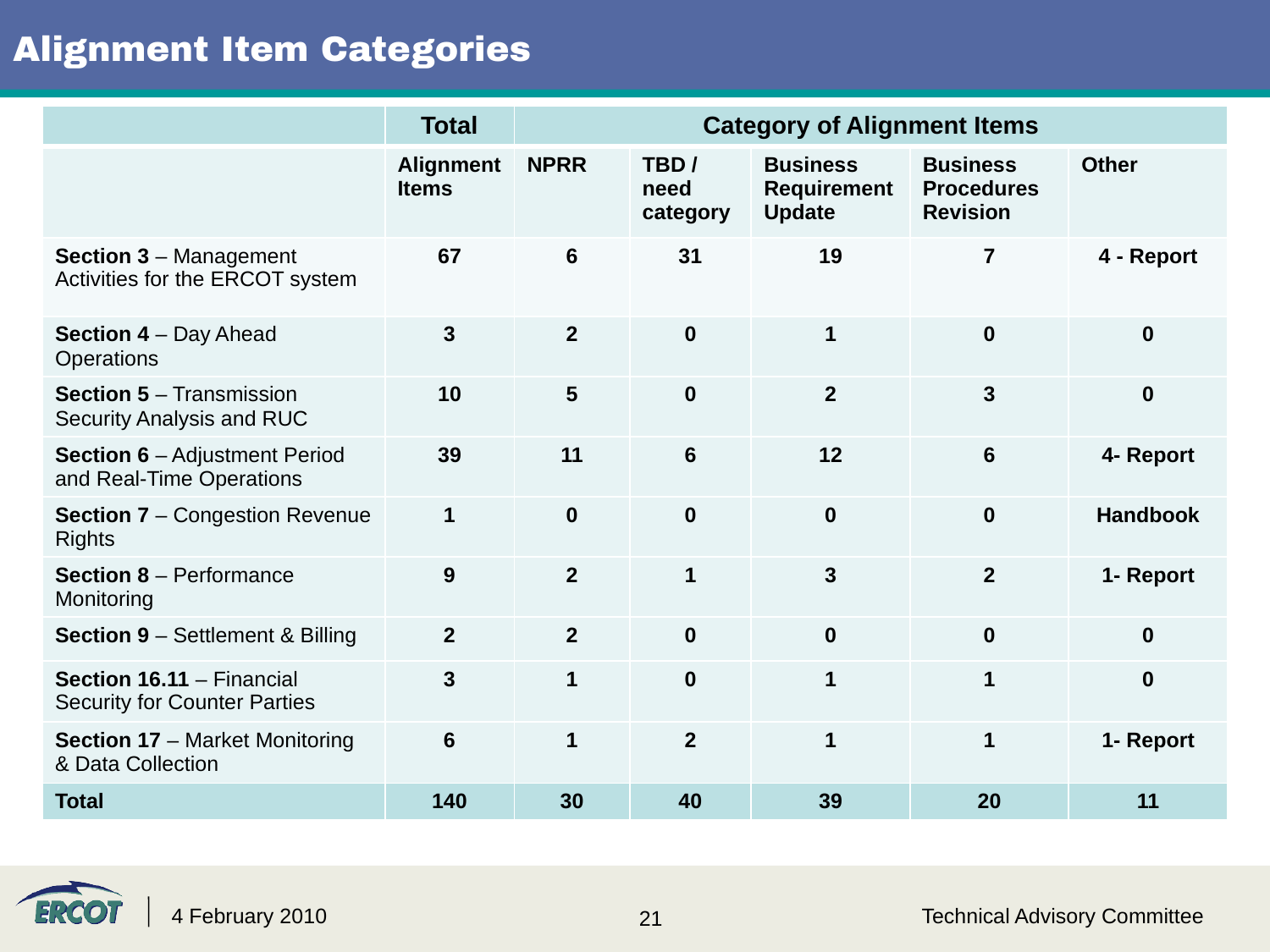

Alignment Item Categories
|  | Total | Category of Alignment Items |  |  |  |  |
| --- | --- | --- | --- | --- | --- | --- |
|  | Alignment Items | NPRR | TBD / need category | Business Requirement Update | Business Procedures Revision | Other |
| Section 3 – Management Activities for the ERCOT system | 67 | 6 | 31 | 19 | 7 | 4 - Report |
| Section 4 – Day Ahead Operations | 3 | 2 | 0 | 1 | 0 | 0 |
| Section 5 – Transmission Security Analysis and RUC | 10 | 5 | 0 | 2 | 3 | 0 |
| Section 6 – Adjustment Period and Real-Time Operations | 39 | 11 | 6 | 12 | 6 | 4- Report |
| Section 7 – Congestion Revenue Rights | 1 | 0 | 0 | 0 | 0 | Handbook |
| Section 8 – Performance Monitoring | 9 | 2 | 1 | 3 | 2 | 1- Report |
| Section 9 – Settlement & Billing | 2 | 2 | 0 | 0 | 0 | 0 |
| Section 16.11 – Financial Security for Counter Parties | 3 | 1 | 0 | 1 | 1 | 0 |
| Section 17 – Market Monitoring & Data Collection | 6 | 1 | 2 | 1 | 1 | 1- Report |
| Total | 140 | 30 | 40 | 39 | 20 | 11 |
4 February 2010
Technical Advisory Committee